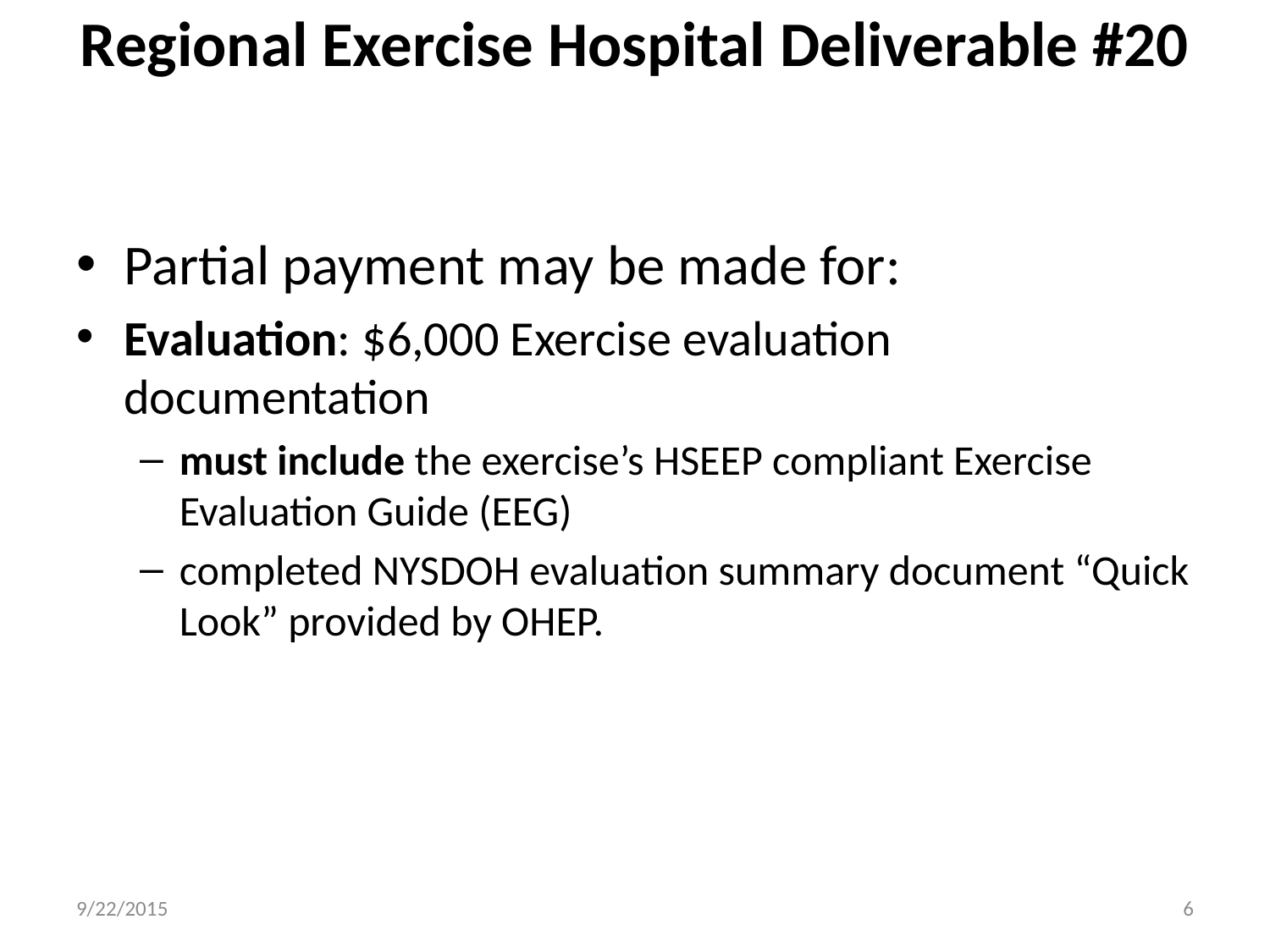

# Regional Exercise Hospital Deliverable #20
Partial payment may be made for:
Evaluation: $6,000 Exercise evaluation documentation
must include the exercise’s HSEEP compliant Exercise Evaluation Guide (EEG)
completed NYSDOH evaluation summary document “Quick Look” provided by OHEP.

9/22/2015
6